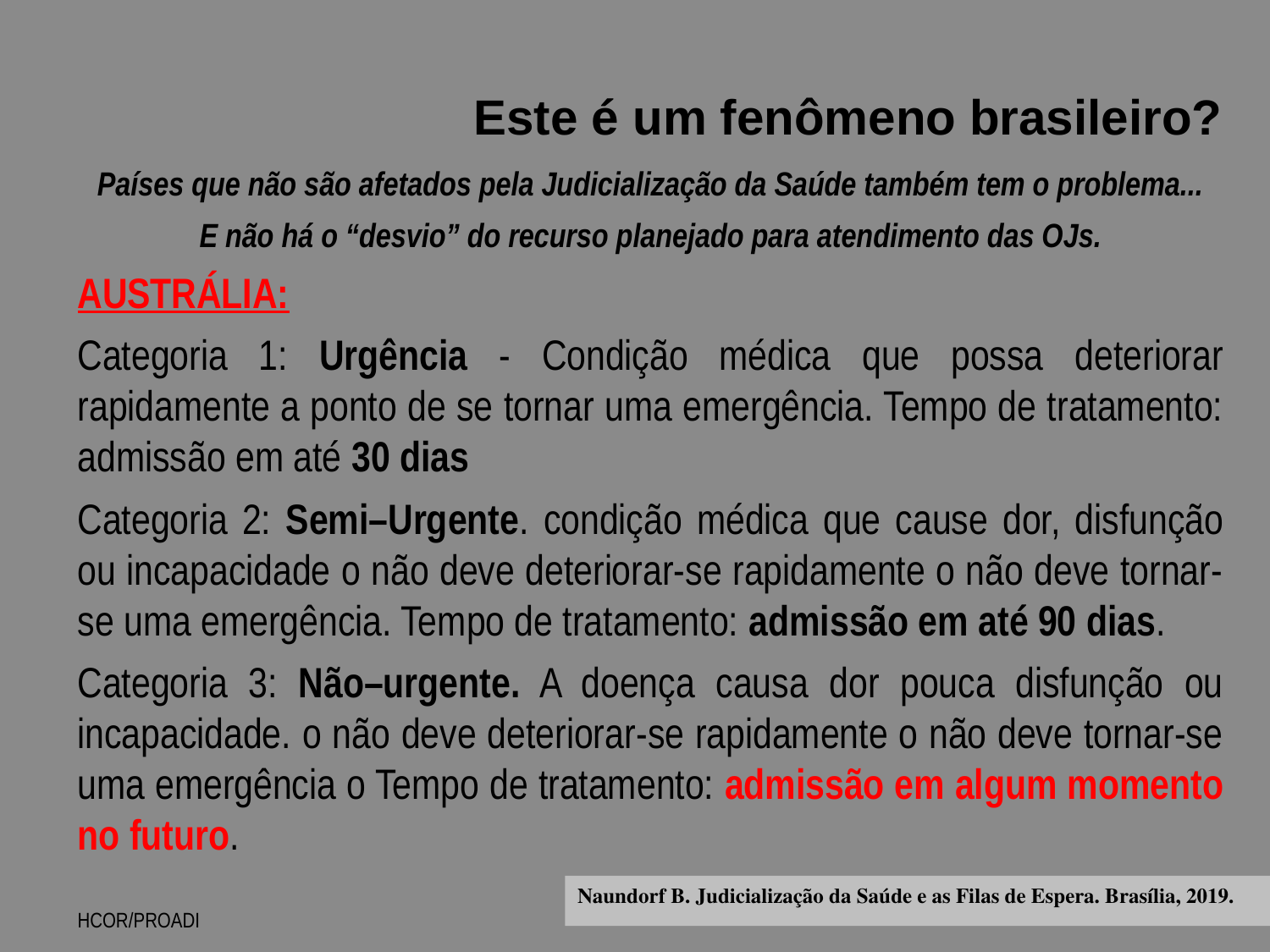

# Este é um fenômeno brasileiro?
Países que não são afetados pela Judicialização da Saúde também tem o problema...
E não há o “desvio” do recurso planejado para atendimento das OJs.
AUSTRÁLIA:
Categoria 1: Urgência - Condição médica que possa deteriorar rapidamente a ponto de se tornar uma emergência. Tempo de tratamento: admissão em até 30 dias
Categoria 2: Semi–Urgente. condição médica que cause dor, disfunção ou incapacidade o não deve deteriorar-se rapidamente o não deve tornar-se uma emergência. Tempo de tratamento: admissão em até 90 dias.
Categoria 3: Não–urgente. A doença causa dor pouca disfunção ou incapacidade. o não deve deteriorar-se rapidamente o não deve tornar-se uma emergência o Tempo de tratamento: admissão em algum momento no futuro.

HCOR/PROADI